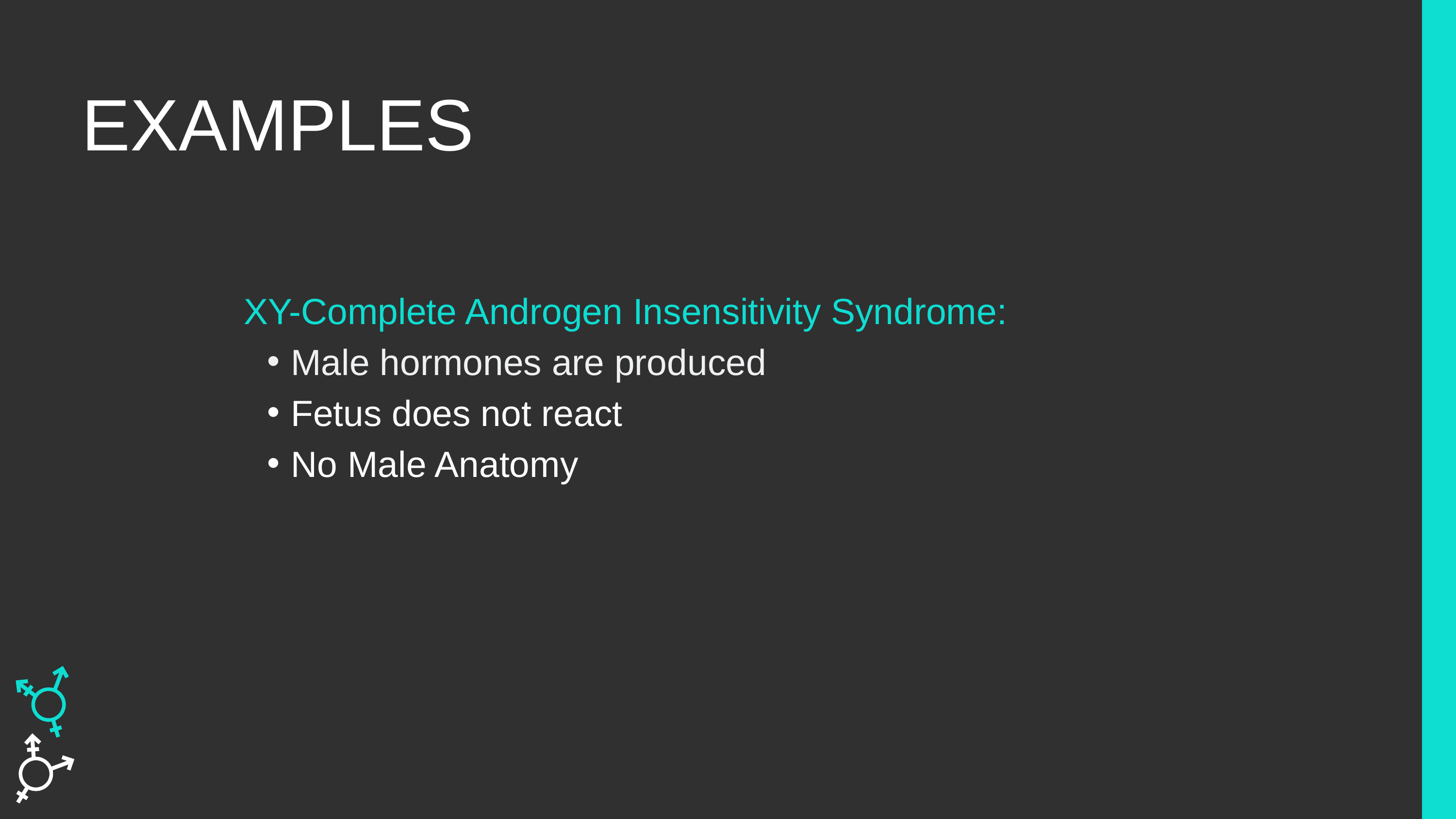

EXAMPLES
XY-Complete Androgen Insensitivity Syndrome:
Male hormones are produced
Fetus does not react
No Male Anatomy